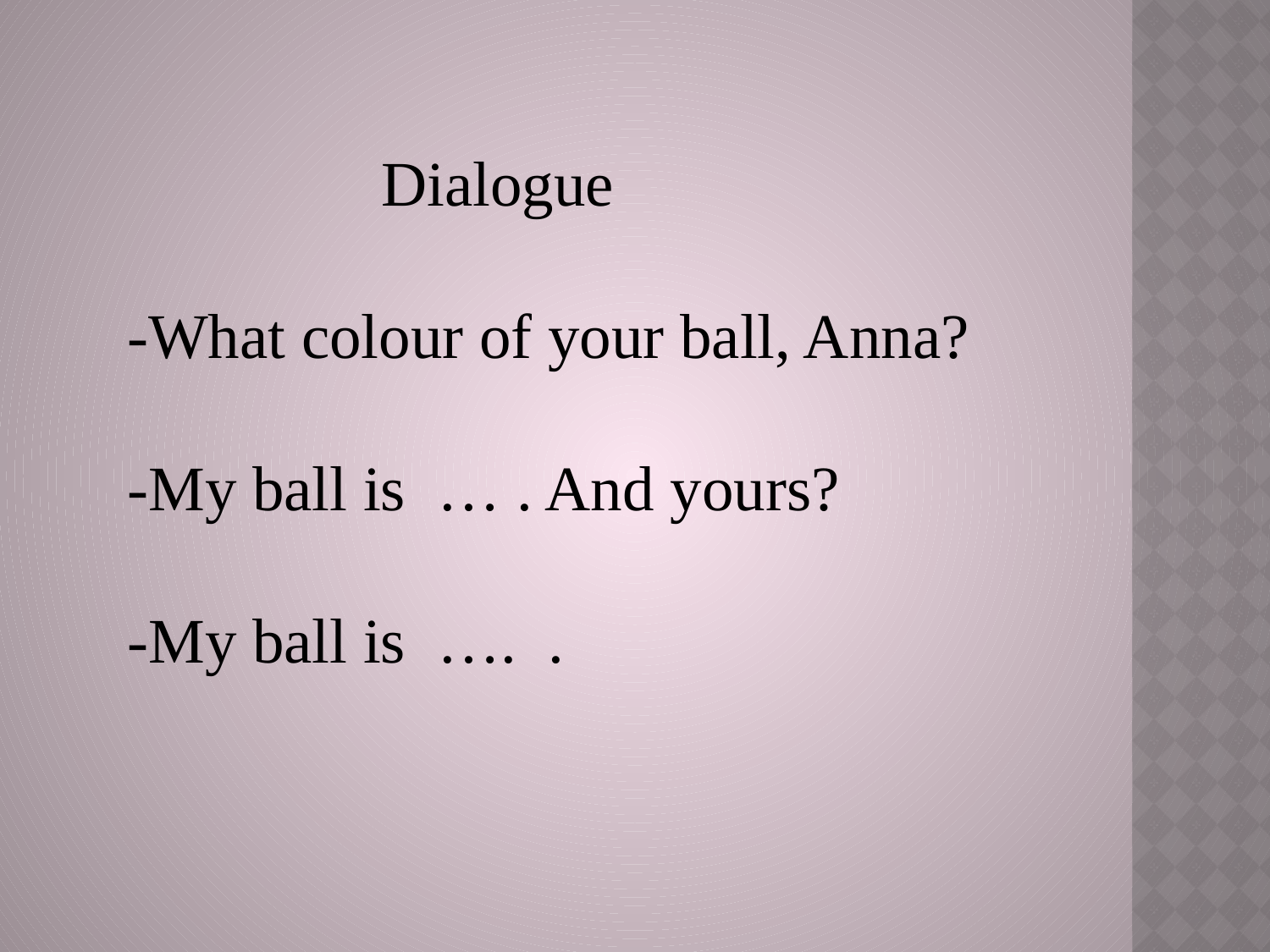

Dialogue

-What colour of your ball, Anna?

-My ball is  … . And yours?

-My ball is  ….  .